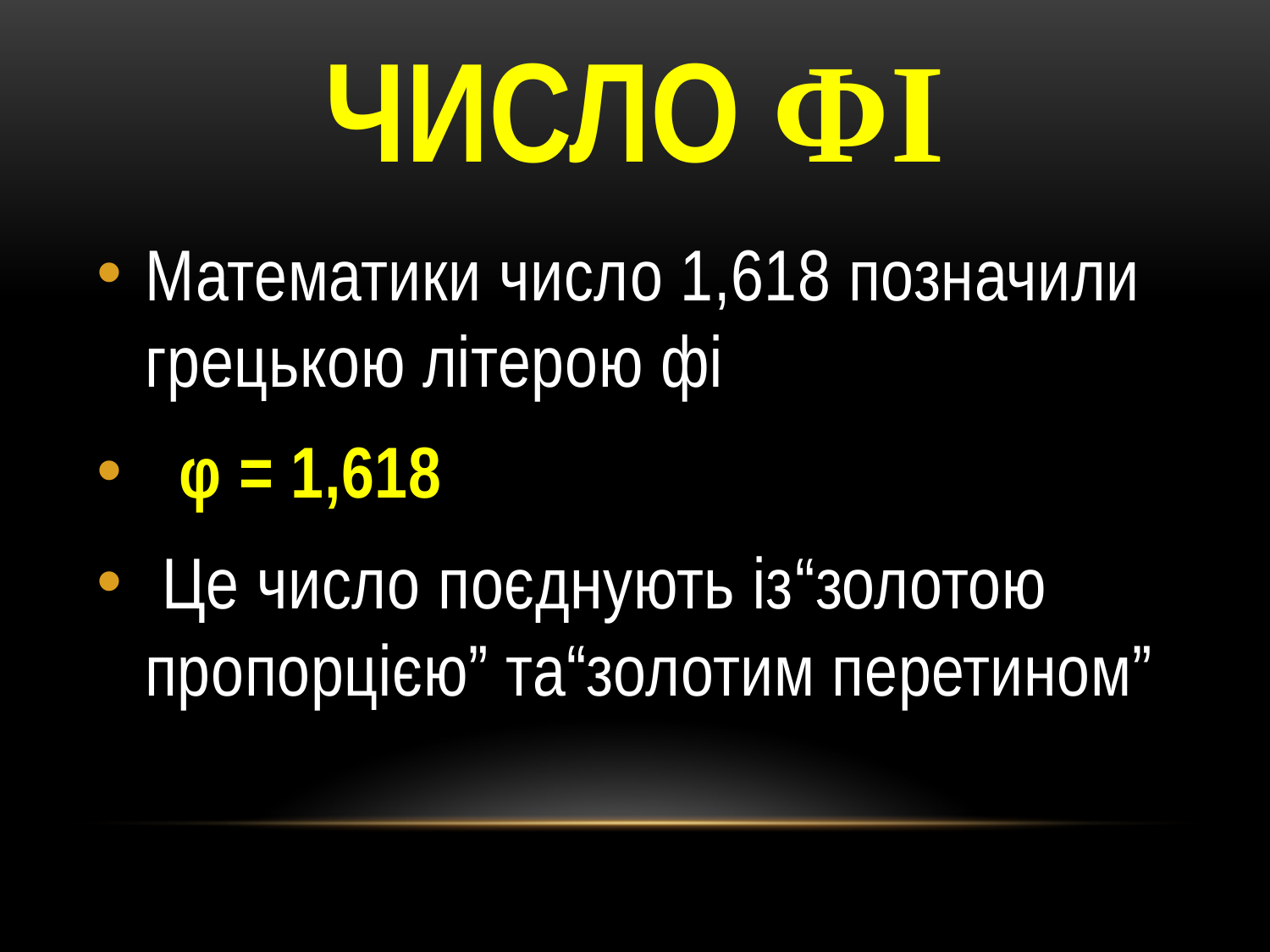

# Число φі
Математики число 1,618 позначили грецькою літерою фі
  φ = 1,618
 Це число поєднують із“золотою пропорцією” та“золотим перетином”